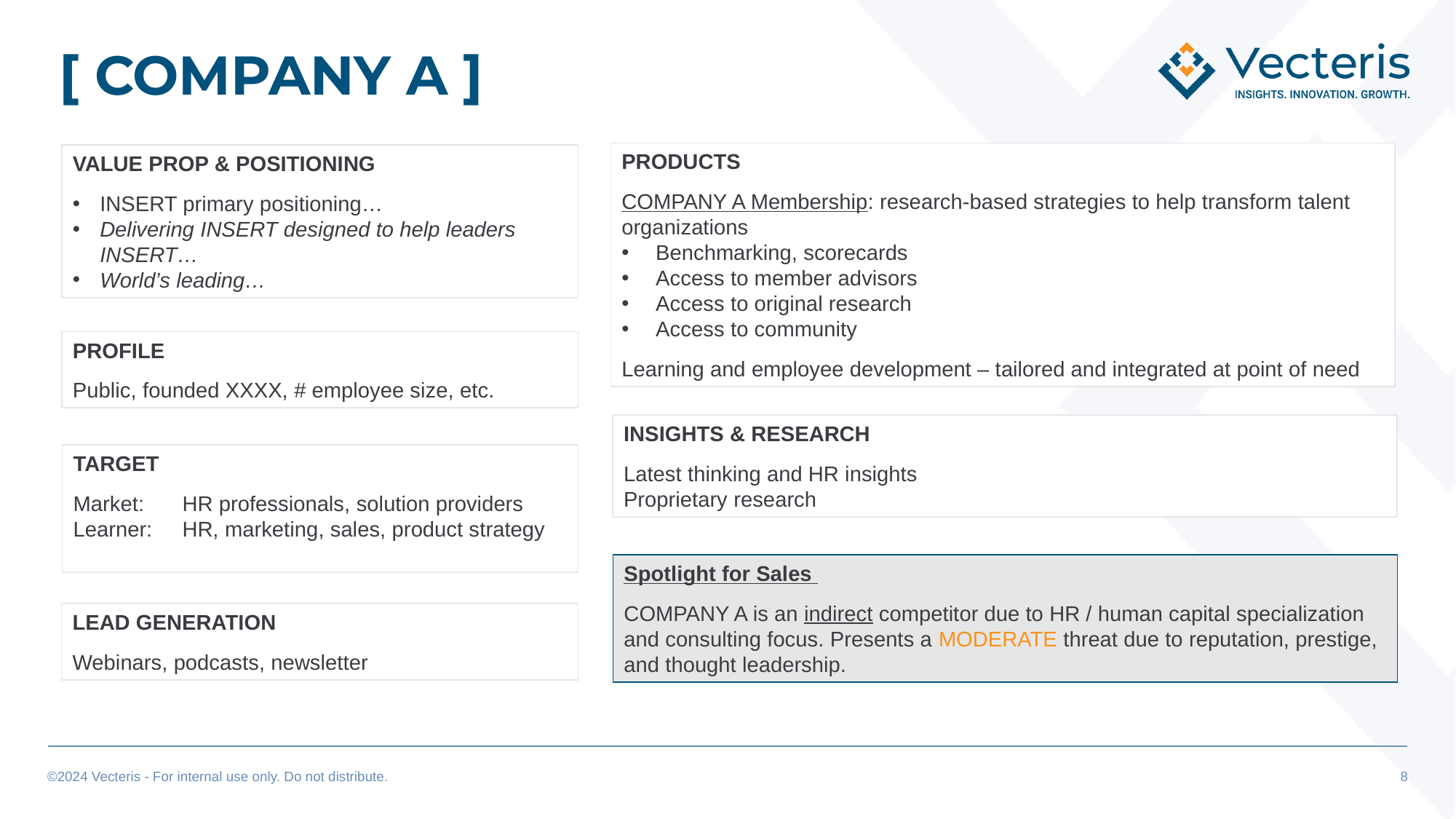

# [ COMPANY A ]
PRODUCTS

COMPANY A Membership: research-based strategies to help transform talent organizations
Benchmarking, scorecards
Access to member advisors
Access to original research
Access to community

Learning and employee development – tailored and integrated at point of need
VALUE PROP & POSITIONING

INSERT primary positioning…
Delivering INSERT designed to help leaders INSERT…
World’s leading…
PROFILE

Public, founded XXXX, # employee size, etc.
INSIGHTS & RESEARCH

Latest thinking and HR insights
Proprietary research
TARGET

Market: 	HR professionals, solution providers
Learner: 	HR, marketing, sales, product strategy
Spotlight for Sales

COMPANY A is an indirect competitor due to HR / human capital specialization and consulting focus. Presents a MODERATE threat due to reputation, prestige, and thought leadership.
LEAD GENERATION

Webinars, podcasts, newsletter